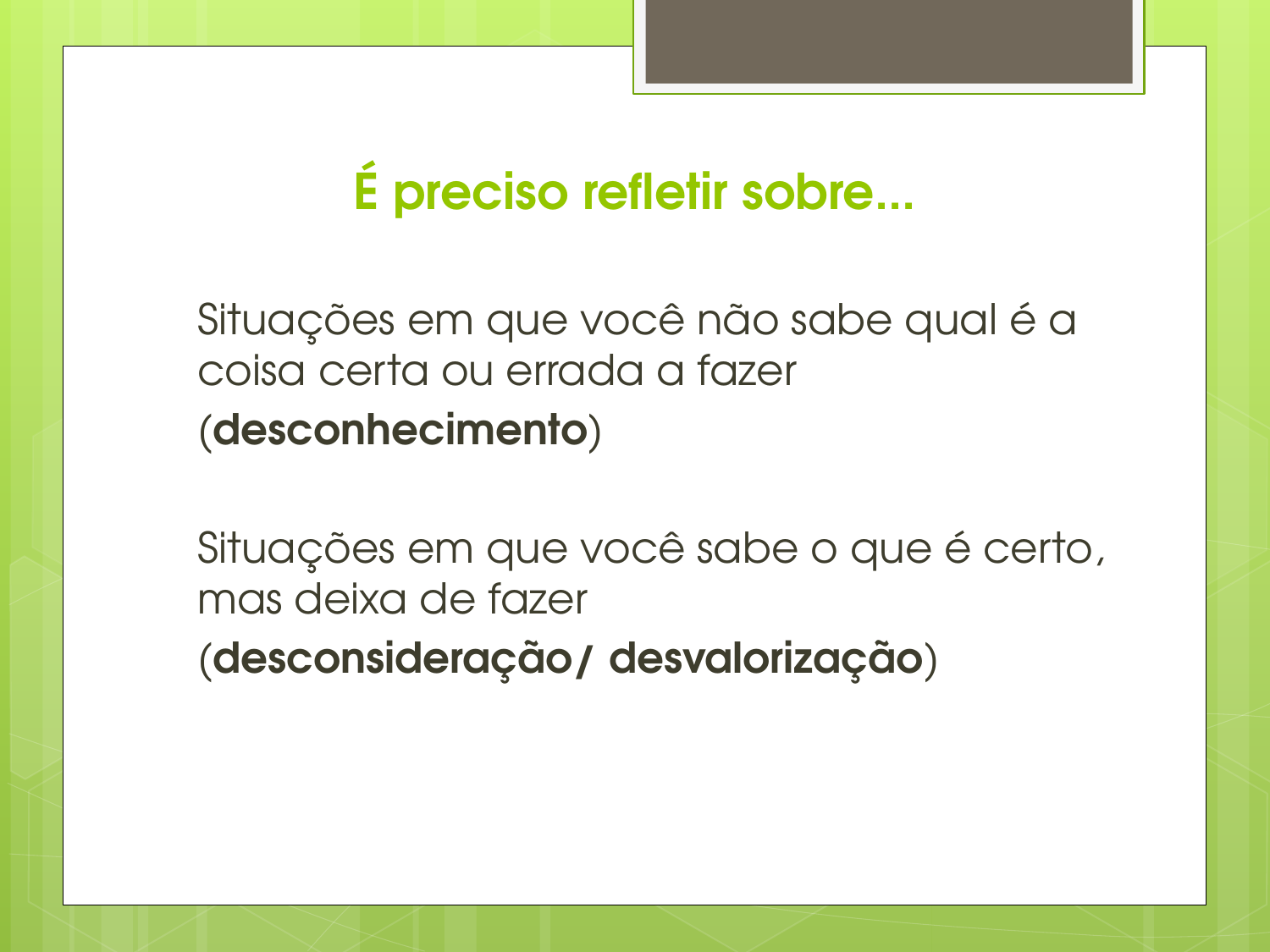

# É preciso refletir sobre...
Situações em que você não sabe qual é a coisa certa ou errada a fazer
(desconhecimento)

Situações em que você sabe o que é certo, mas deixa de fazer
(desconsideração/ desvalorização)